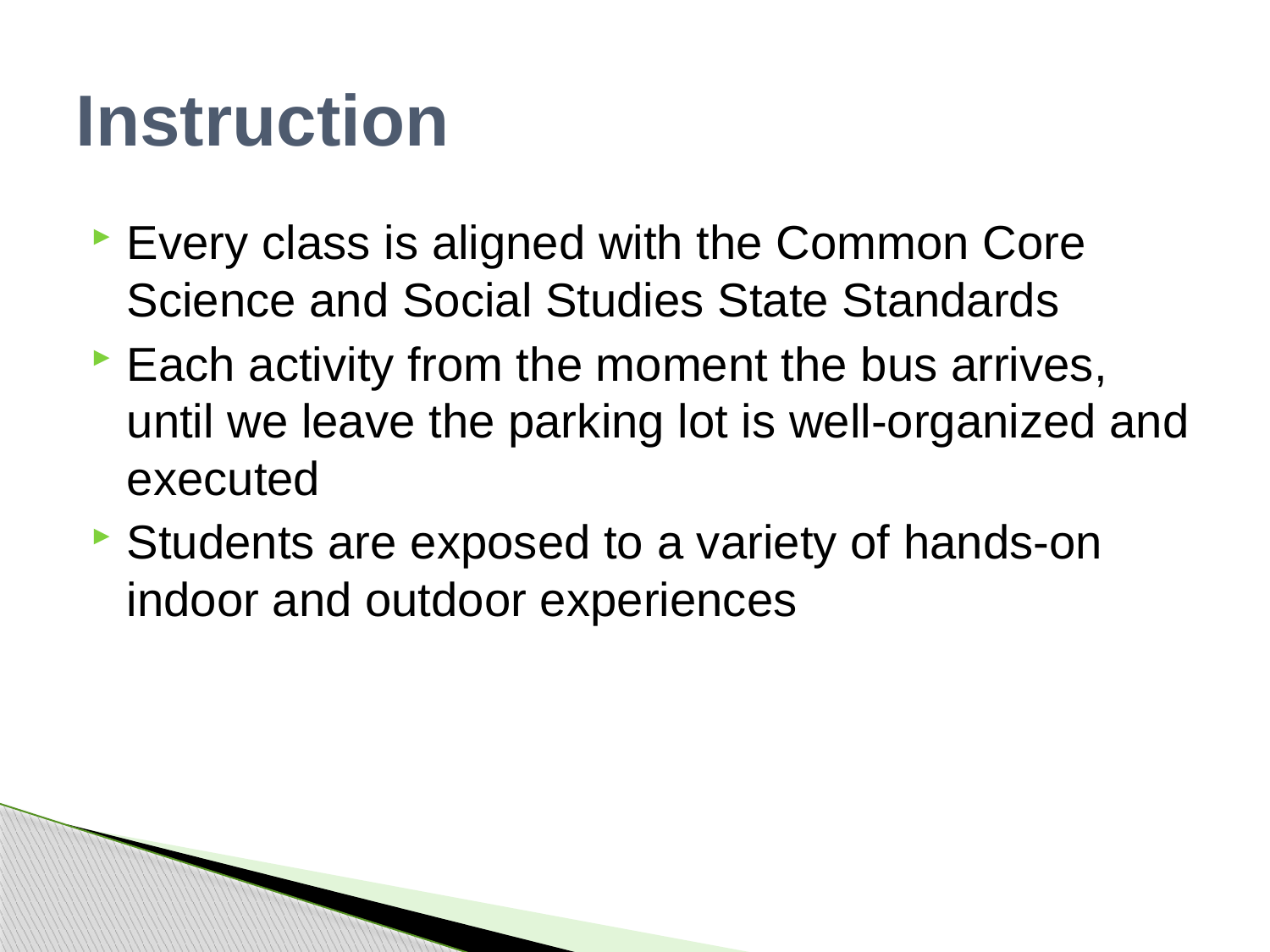

# Instruction
Every class is aligned with the Common Core Science and Social Studies State Standards
Each activity from the moment the bus arrives, until we leave the parking lot is well-organized and executed
Students are exposed to a variety of hands-on indoor and outdoor experiences